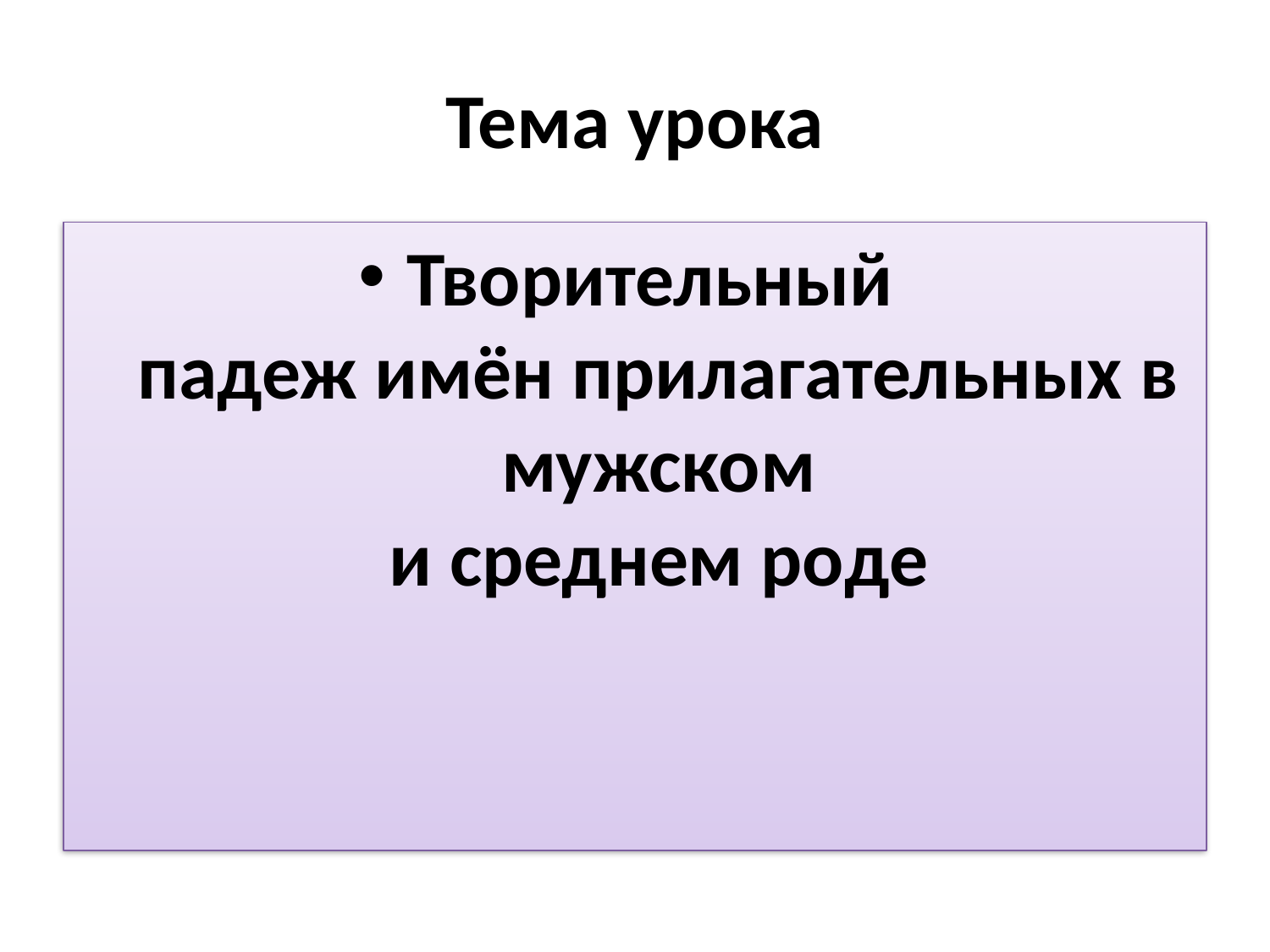

# Тема урока
Творительный
падеж имён прилагательных в мужском
и среднем роде